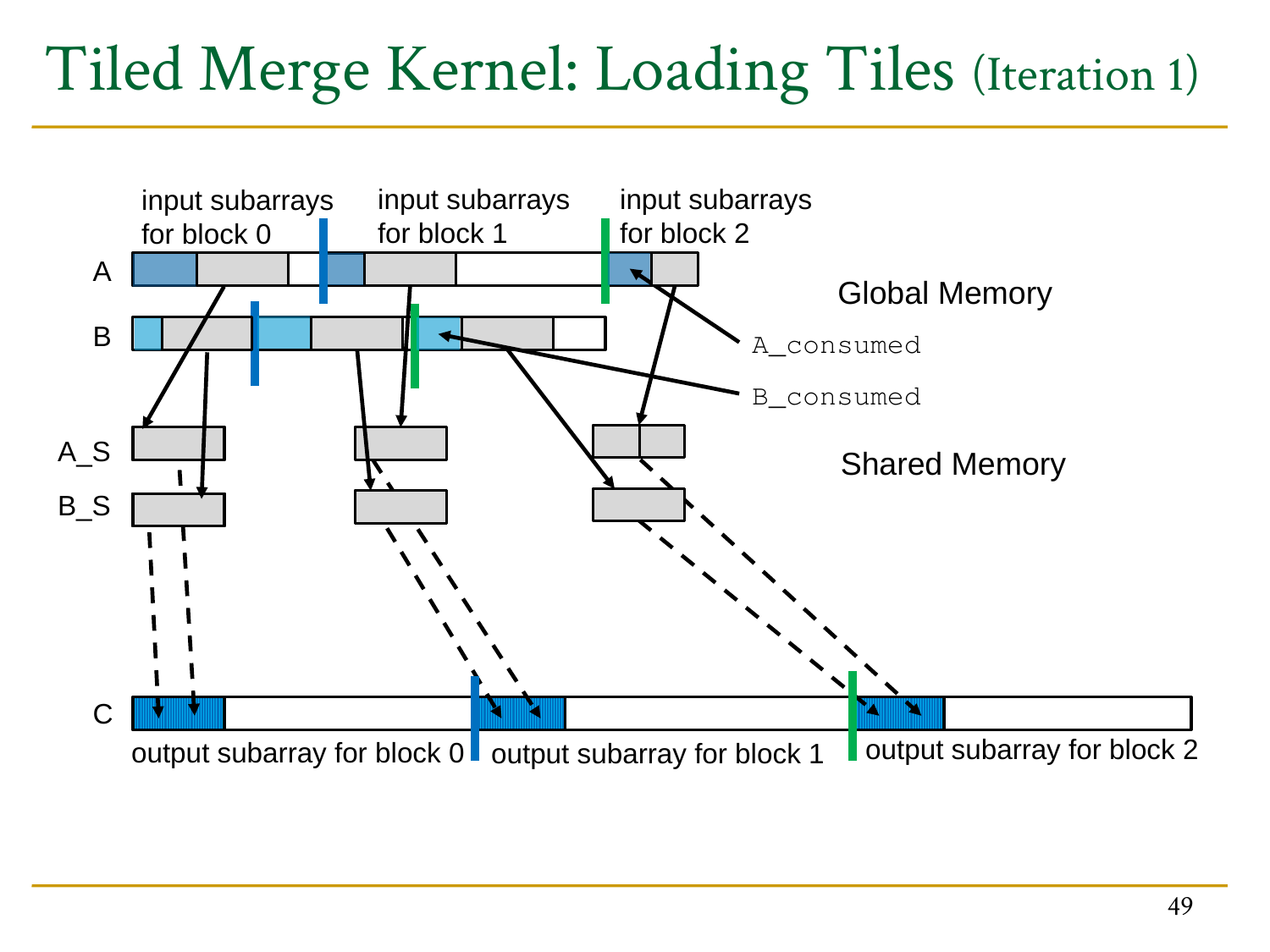

# Tiled Merge Kernel: Loading Tiles (Iteration 1)
input subarrays for block 1
input subarrays for block 2
input subarrays for block 0
A

Global Memory
B

A_consumed
B_consumed

A_S

Shared Memory
B_S

C

output subarray for block 2
output subarray for block 0
output subarray for block 1
49